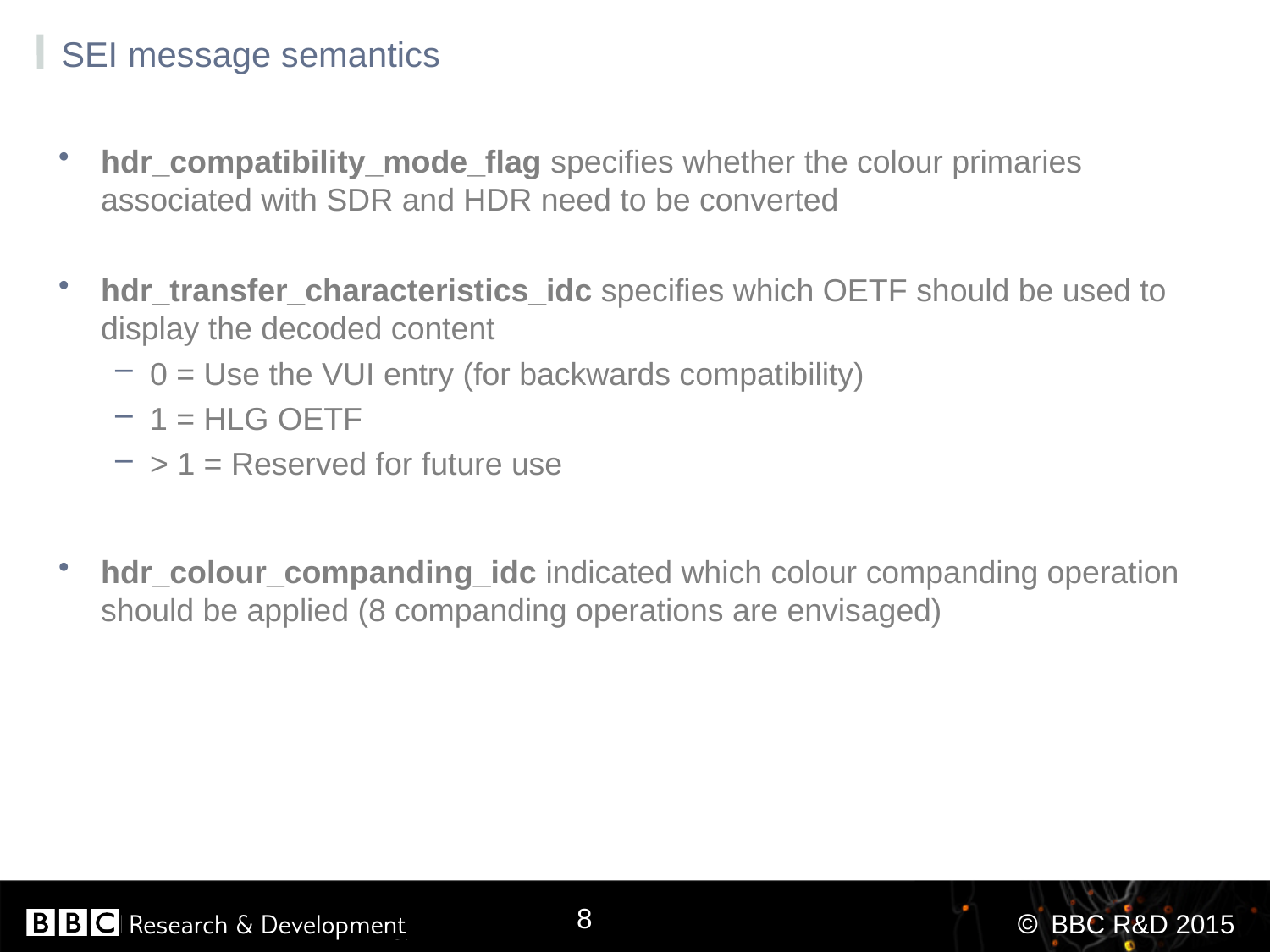

# SEI message semantics
hdr_compatibility_mode_flag specifies whether the colour primaries associated with SDR and HDR need to be converted

hdr_transfer_characteristics_idc specifies which OETF should be used to display the decoded content
0 = Use the VUI entry (for backwards compatibility)
1 = HLG OETF
> 1 = Reserved for future use

hdr_colour_companding_idc indicated which colour companding operation should be applied (8 companding operations are envisaged)